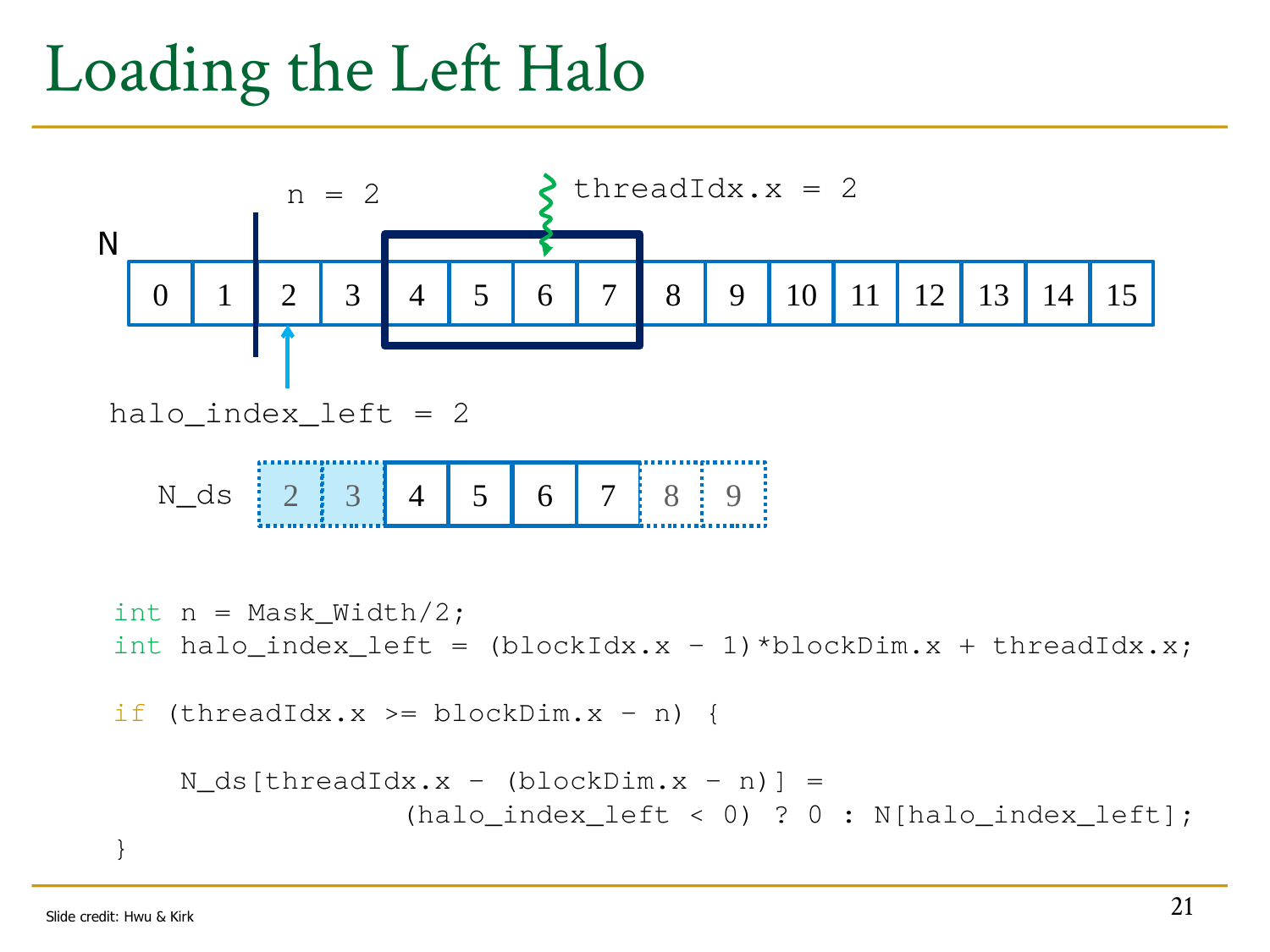

# Loading the Left Halo
threadIdx.x = 2
n = 2

N

0
1
2
3
4
5
6
7
8
9
10
11
12
13
14
15
halo_index_left = 2
2
3
4
5
6
7
8
9
N_ds
int n = Mask_Width/2;
int halo_index_left = (blockIdx.x - 1)*blockDim.x + threadIdx.x;

if (threadIdx.x >= blockDim.x - n) {

    N_ds[threadIdx.x - (blockDim.x - n)] =
                 (halo_index_left < 0) ? 0 : N[halo_index_left];
}
21
Slide credit: Hwu & Kirk